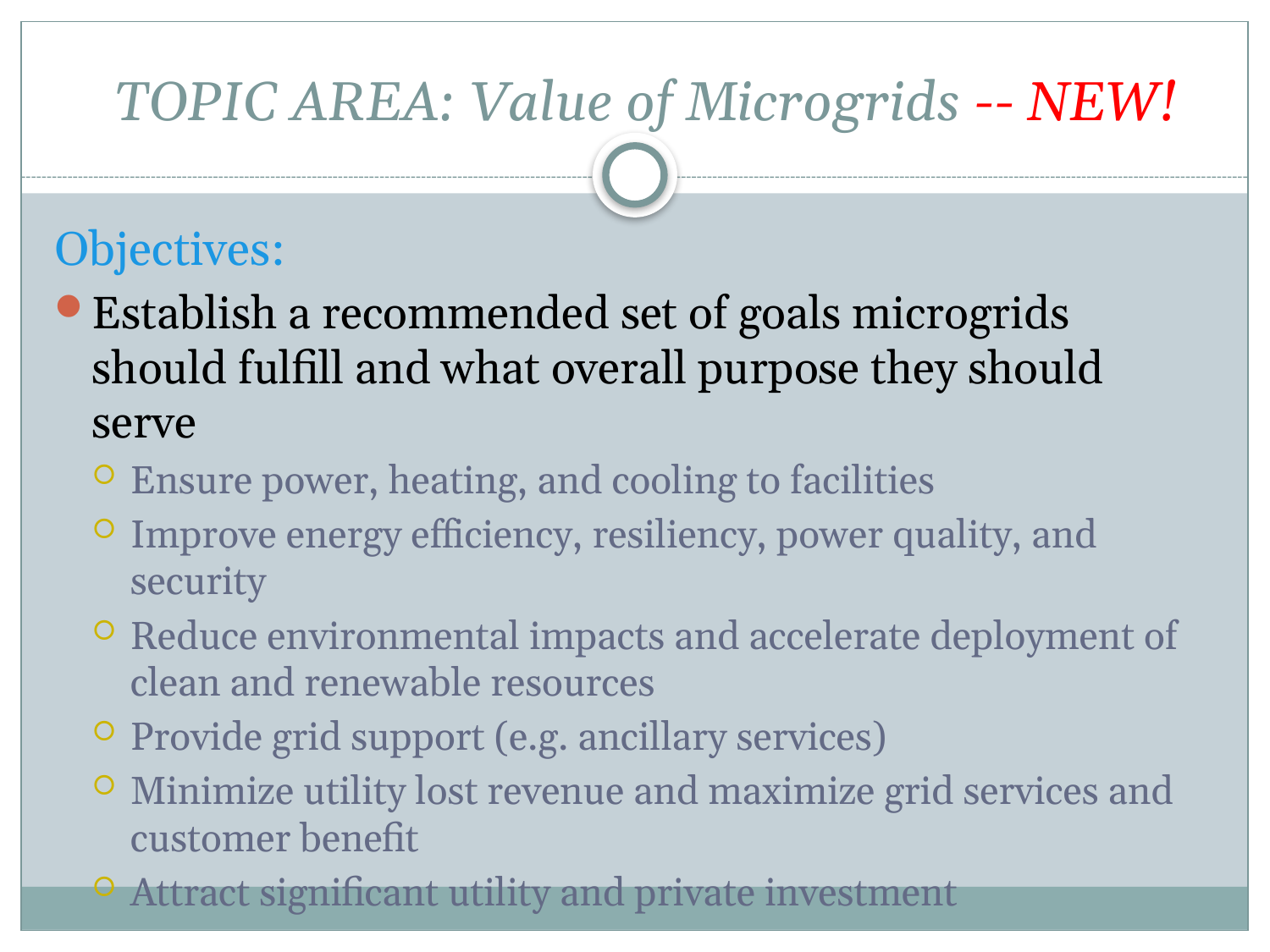

# TOPIC AREA: Value of Microgrids -- NEW!
Objectives:
Establish a recommended set of goals microgrids should fulfill and what overall purpose they should serve
Ensure power, heating, and cooling to facilities
Improve energy efficiency, resiliency, power quality, and security
Reduce environmental impacts and accelerate deployment of clean and renewable resources
Provide grid support (e.g. ancillary services)
Minimize utility lost revenue and maximize grid services and customer benefit
Attract significant utility and private investment